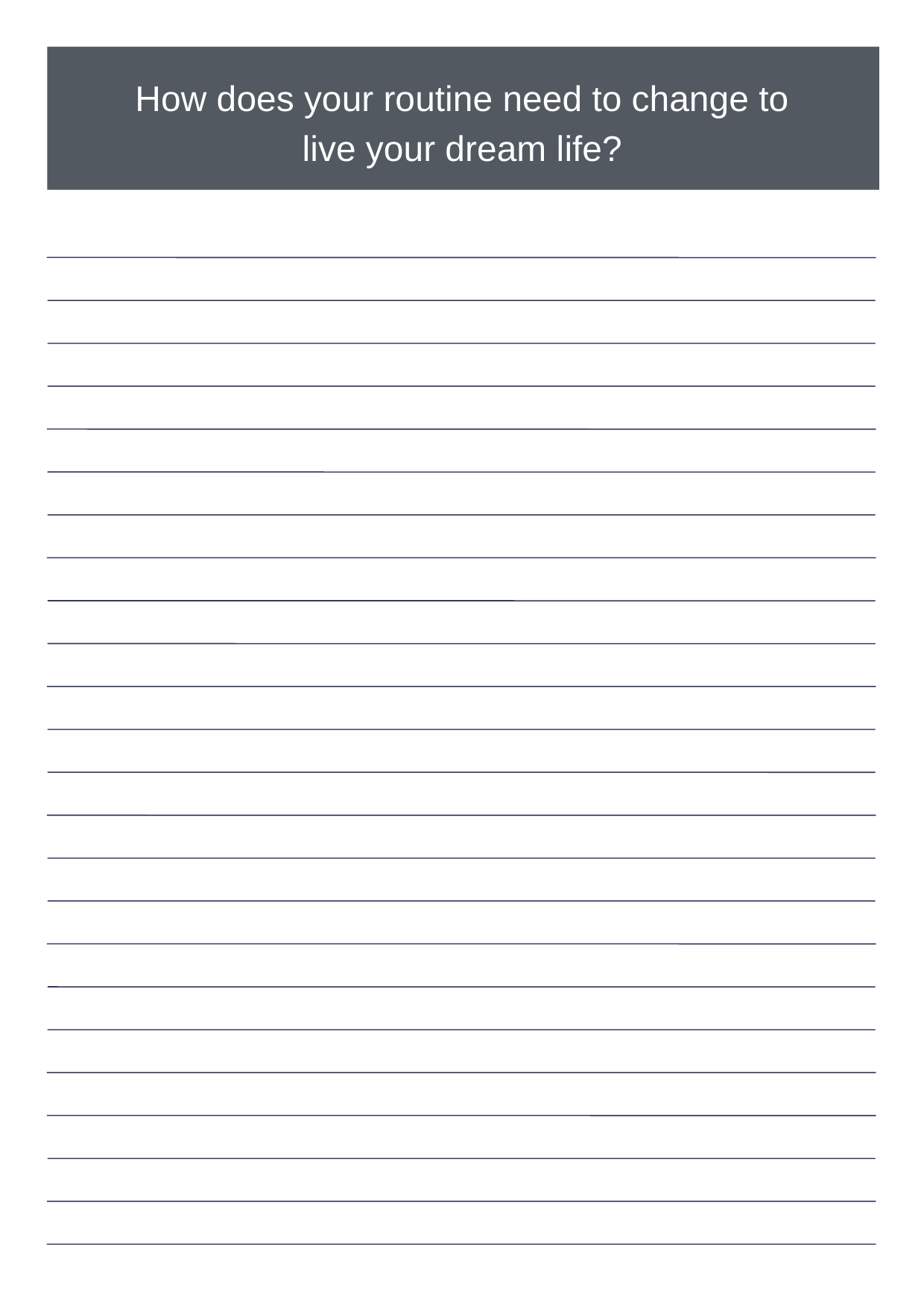

How does your routine need to change to live your dream life?